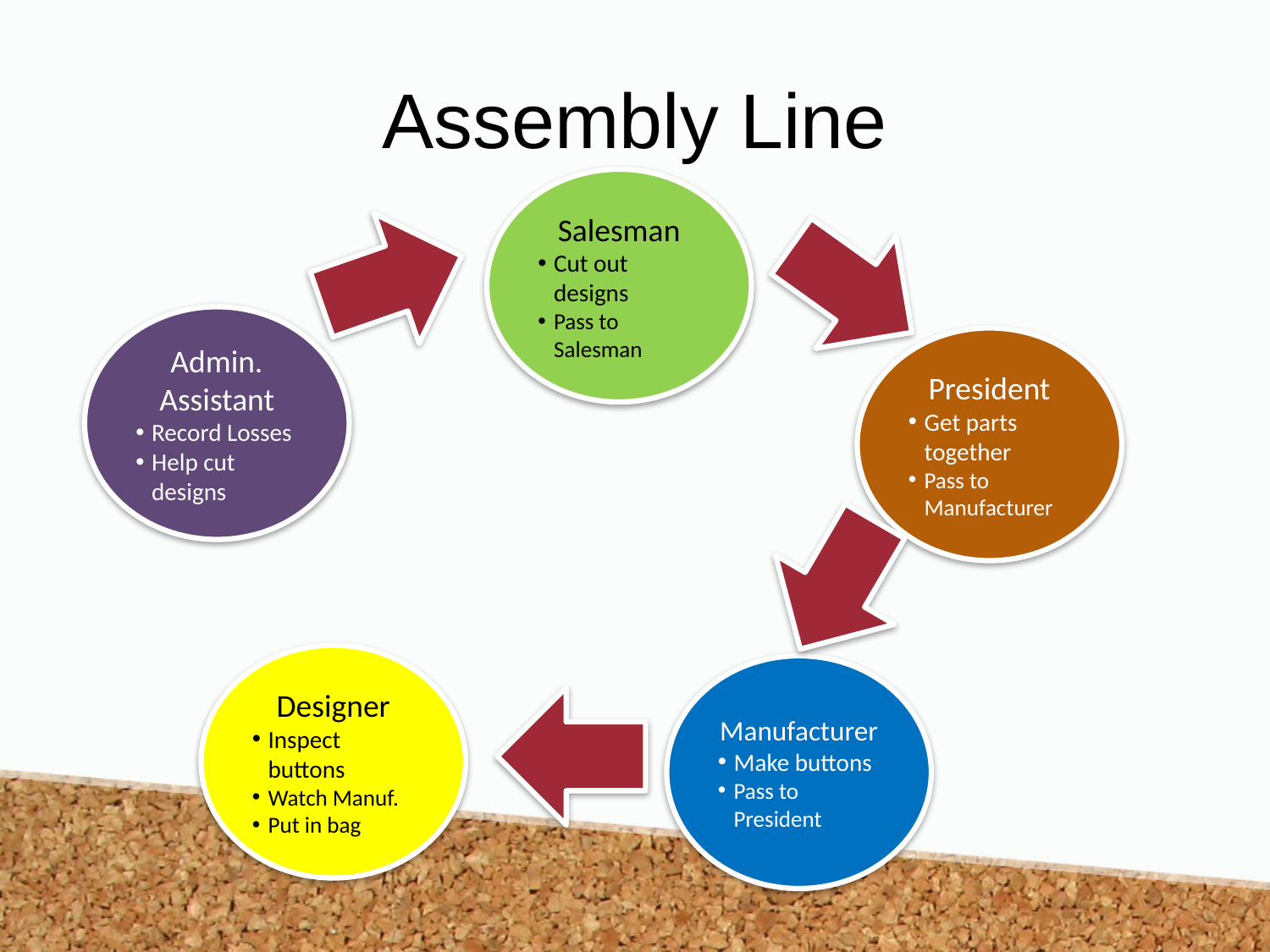

# Assembly Line
Salesman
Cut out designs
Pass to Salesman

Admin. Assistant
Record Losses
Help cut designs
President
Get parts together
Pass to Manufacturer

Designer
Inspect buttons
Watch Manuf.
Put in bag
Manufacturer
Make buttons
Pass to President